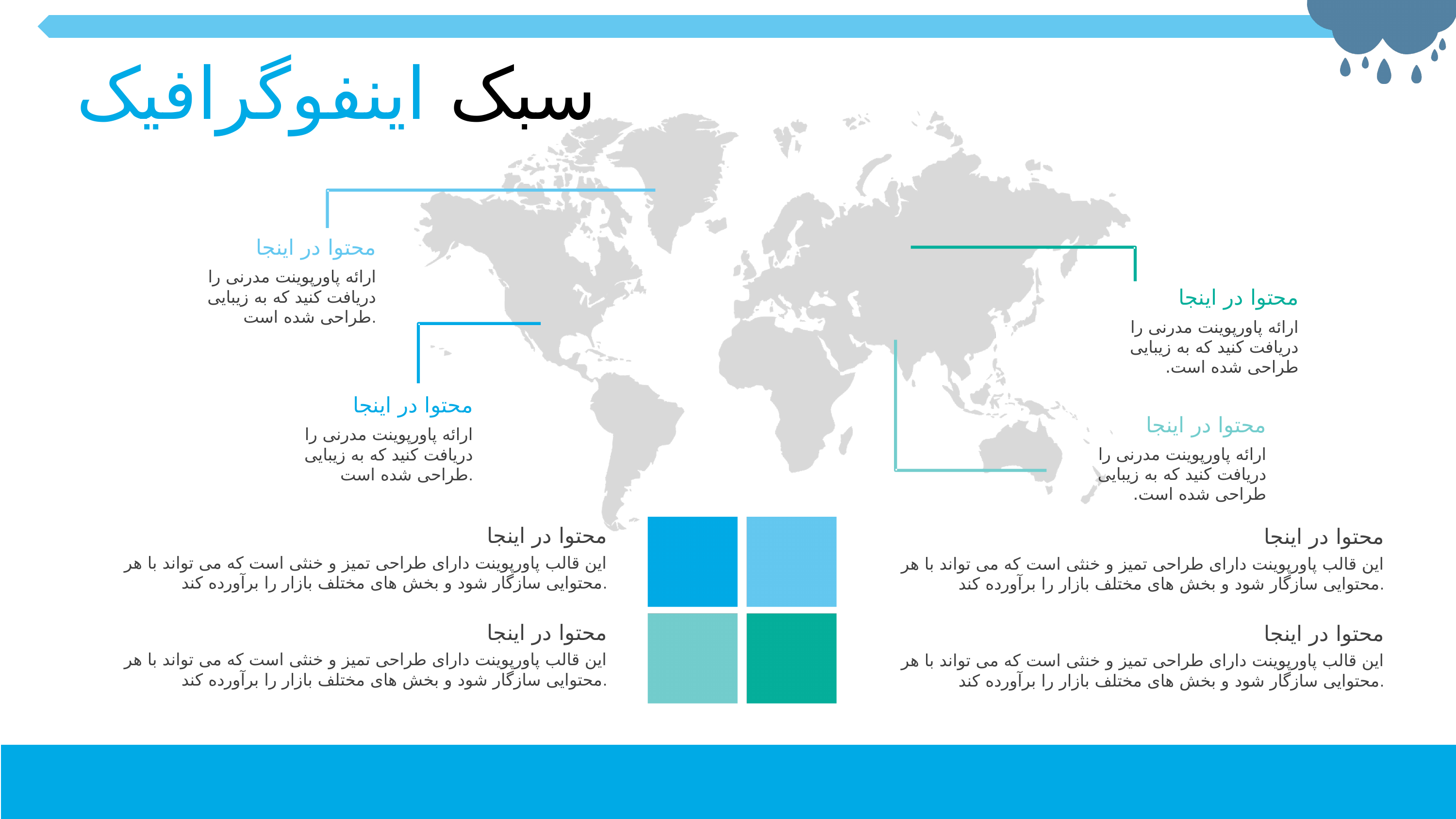

سبک اینفوگرافیک

محتوا در اینجا

ارائه پاورپوینت مدرنی را دریافت کنید که به زیبایی طراحی شده است.
محتوا در اینجا
ارائه پاورپوینت مدرنی را دریافت کنید که به زیبایی طراحی شده است.

محتوا در اینجا
محتوا در اینجا
ارائه پاورپوینت مدرنی را دریافت کنید که به زیبایی طراحی شده است.
ارائه پاورپوینت مدرنی را دریافت کنید که به زیبایی طراحی شده است.

محتوا در اینجا
محتوا در اینجا
این قالب پاورپوینت دارای طراحی تمیز و خنثی است که می تواند با هر محتوایی سازگار شود و بخش های مختلف بازار را برآورده کند.
این قالب پاورپوینت دارای طراحی تمیز و خنثی است که می تواند با هر محتوایی سازگار شود و بخش های مختلف بازار را برآورده کند.
محتوا در اینجا
محتوا در اینجا
این قالب پاورپوینت دارای طراحی تمیز و خنثی است که می تواند با هر محتوایی سازگار شود و بخش های مختلف بازار را برآورده کند.
این قالب پاورپوینت دارای طراحی تمیز و خنثی است که می تواند با هر محتوایی سازگار شود و بخش های مختلف بازار را برآورده کند.